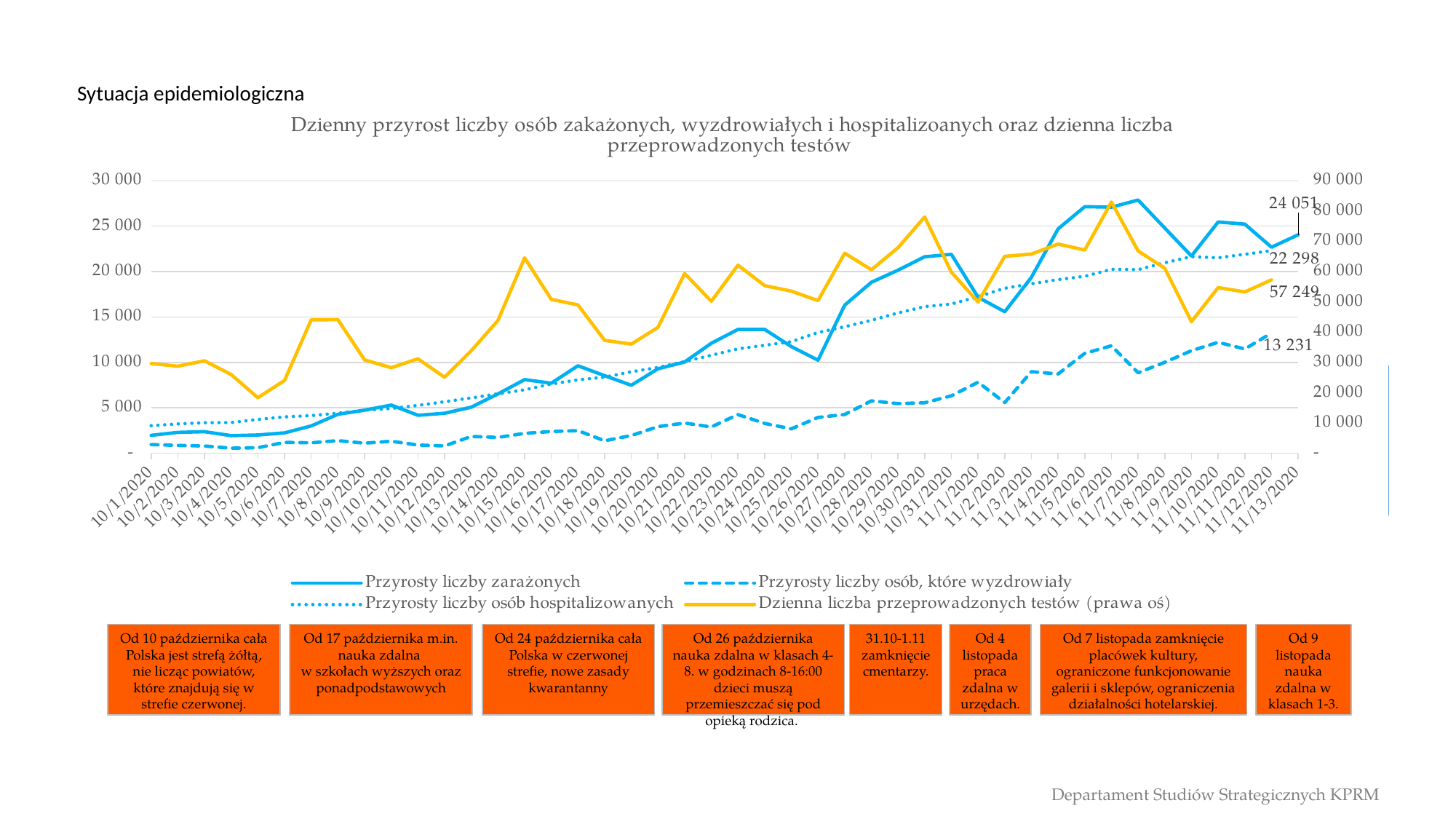

Sytuacja epidemiologiczna

### Chart: Dzienny przyrost liczby osób zakażonych, wyzdrowiałych i hospitalizoanych oraz dzienna liczba przeprowadzonych testów

| Category | Przyrosty liczby zarażonych | Przyrosty liczby osób, które wyzdrowiały | Przyrosty liczby osób hospitalizowanych | Dzienna liczba przeprowadzonych testów (prawa oś) |
|---|---|---|---|---|
| 44105 | 1967.0 | 952.0 | 3032.0 | 29615.0 |
| 44106 | 2292.0 | 856.0 | 3227.0 | 28724.0 |
| 44107 | 2367.0 | 794.0 | 3359.0 | 30515.0 |
| 44108 | 1934.0 | 549.0 | 3370.0 | 25976.0 |
| 44109 | 2006.0 | 606.0 | 3719.0 | 18324.0 |
| 44110 | 2236.0 | 1188.0 | 4000.0 | 24036.0 |
| 44111 | 3003.0 | 1144.0 | 4138.0 | 44056.0 |
| 44112 | 4280.0 | 1385.0 | 4407.0 | 44113.0 |
| 44113 | 4739.0 | 1107.0 | 4725.0 | 30812.0 |
| 44114 | 5300.0 | 1320.0 | 4924.0 | 28230.0 |
| 44115 | 4178.0 | 899.0 | 5262.0 | 31178.0 |
| 44116 | 4394.0 | 803.0 | 5669.0 | 25078.0 |
| 44117 | 5068.0 | 1843.0 | 6084.0 | 33851.0 |
| 44118 | 6526.0 | 1741.0 | 6538.0 | 43852.0 |
| 44119 | 8099.0 | 2185.0 | 6980.0 | 64518.0 |
| 44120 | 7705.0 | 2389.0 | 7612.0 | 50825.0 |
| 44121 | 9622.0 | 2489.0 | 8076.0 | 48989.0 |
| 44122 | 8536.0 | 1363.0 | 8375.0 | 37289.0 |
| 44123 | 7482.0 | 1942.0 | 8962.0 | 36039.0 |
| 44124 | 9291.0 | 2928.0 | 9439.0 | 41578.0 |
| 44125 | 10040.0 | 3320.0 | 10091.0 | 59341.0 |
| 44126 | 12107.0 | 2888.0 | 10788.0 | 50200.0 |
| 44127 | 13632.0 | 4252.0 | 11496.0 | 62121.0 |
| 44128 | 13628.0 | 3275.0 | 11887.0 | 55352.0 |
| 44129 | 11742.0 | 2683.0 | 12282.0 | 53539.0 |
| 44130 | 10241.0 | 3935.0 | 13291.0 | 50407.0 |
| 44131 | 16300.0 | 4267.0 | 13931.0 | 66062.0 |
| 44132 | 18820.0 | 5763.0 | 14631.0 | 60607.0 |
| 44133 | 20156.0 | 5457.0 | 15444.0 | 67892.0 |
| 44134 | 21629.0 | 5556.0 | 16144.0 | 78041.0 |
| 44135 | 21897.0 | 6315.0 | 16427.0 | 59792.0 |
| 44136 | 17171.0 | 7818.0 | 17223.0 | 49974.0 |
| 44137 | 15578.0 | 5573.0 | 18160.0 | 65012.0 |
| 44138 | 19364.0 | 8974.0 | 18654.0 | 65792.0 |
| 44139 | 24692.0 | 8721.0 | 19114.0 | 69080.0 |
| 44140 | 27143.0 | 10994.0 | 19479.0 | 67120.0 |
| 44141 | 27086.0 | 11835.0 | 20249.0 | 82955.0 |
| 44142 | 27875.0 | 8853.0 | 20214.0 | 66814.0 |
| 44143 | 24785.0 | 10008.0 | 20967.0 | 61055.0 |
| 44144 | 21713.0 | 11290.0 | 21640.0 | 43456.0 |
| 44145 | 25454.0 | 12214.0 | 21518.0 | 54701.0 |
| 44146 | 25221.0 | 11474.0 | 21899.0 | 53274.0 |
| 44147 | 22683.0 | 13231.0 | 22298.0 | 57249.0 |
| 44148 | 24051.0 | None | None | None |
Od 10 października cała Polska jest strefą żółtą, nie licząc powiatów, które znajdują się w strefie czerwonej.
Od 17 października m.in. nauka zdalna
w szkołach wyższych oraz ponadpodstawowych
Od 24 października cała Polska w czerwonej strefie, nowe zasady kwarantanny
Od 26 października nauka zdalna w klasach 4-8. w godzinach 8-16:00 dzieci muszą przemieszczać się pod opieką rodzica.
31.10-1.11 zamknięcie cmentarzy.
Od 4 listopada praca zdalna w urzędach.
Od 7 listopada zamknięcie placówek kultury, ograniczone funkcjonowanie galerii i sklepów, ograniczenia działalności hotelarskiej.
Od 9 listopada nauka zdalna w klasach 1-3.